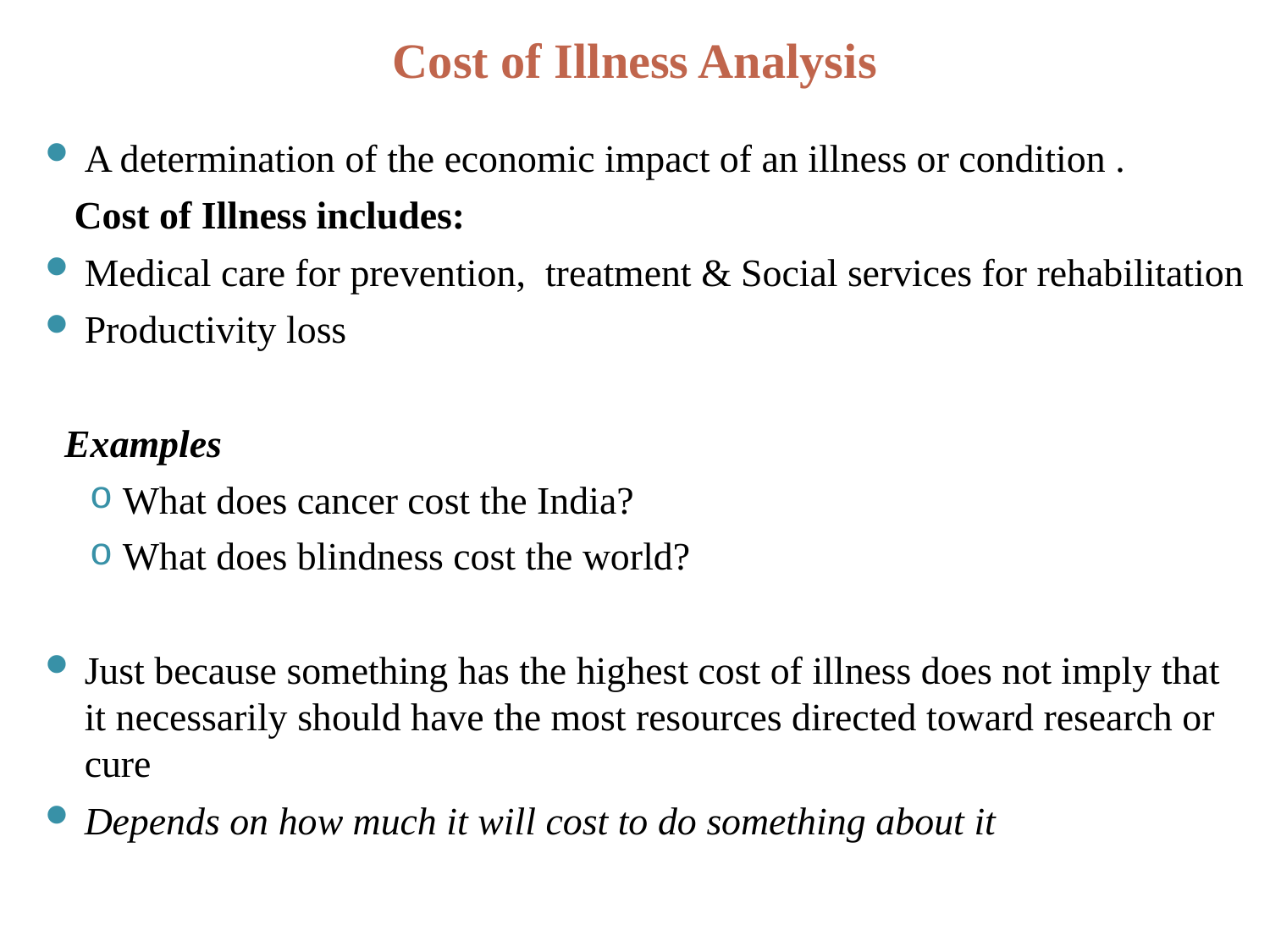

# Cost of Illness Analysis
A determination of the economic impact of an illness or condition .
   Cost of Illness includes:
Medical care for prevention,  treatment & Social services for rehabilitation
Productivity loss

  Examples
What does cancer cost the India?
What does blindness cost the world?

Just because something has the highest cost of illness does not imply that it necessarily should have the most resources directed toward research or cure
Depends on how much it will cost to do something about it